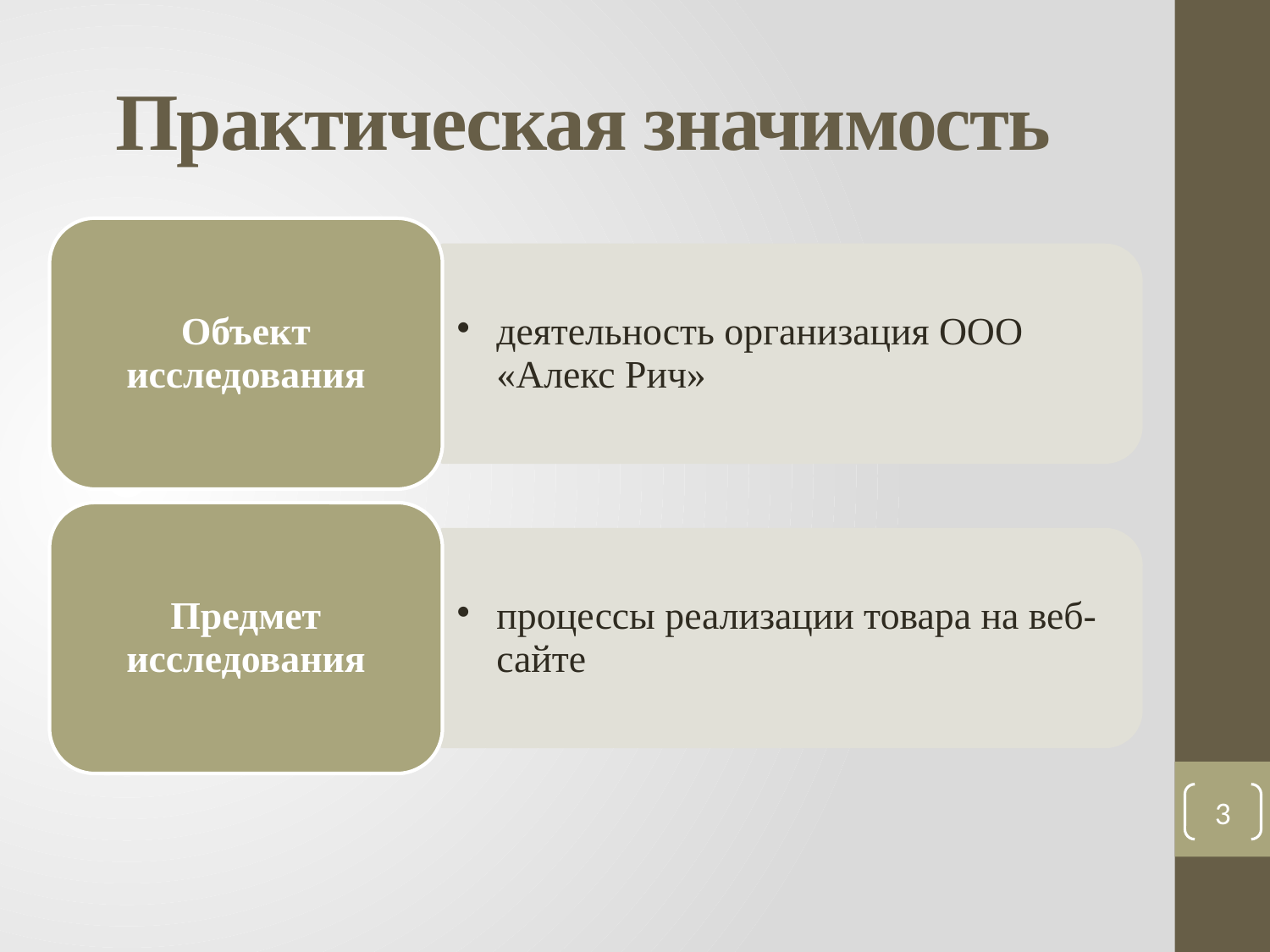

# Практическая значимость
Объект исследования
деятельность организация ООО «Алекс Рич»
Предмет исследования
процессы реализации товара на веб-сайте

3